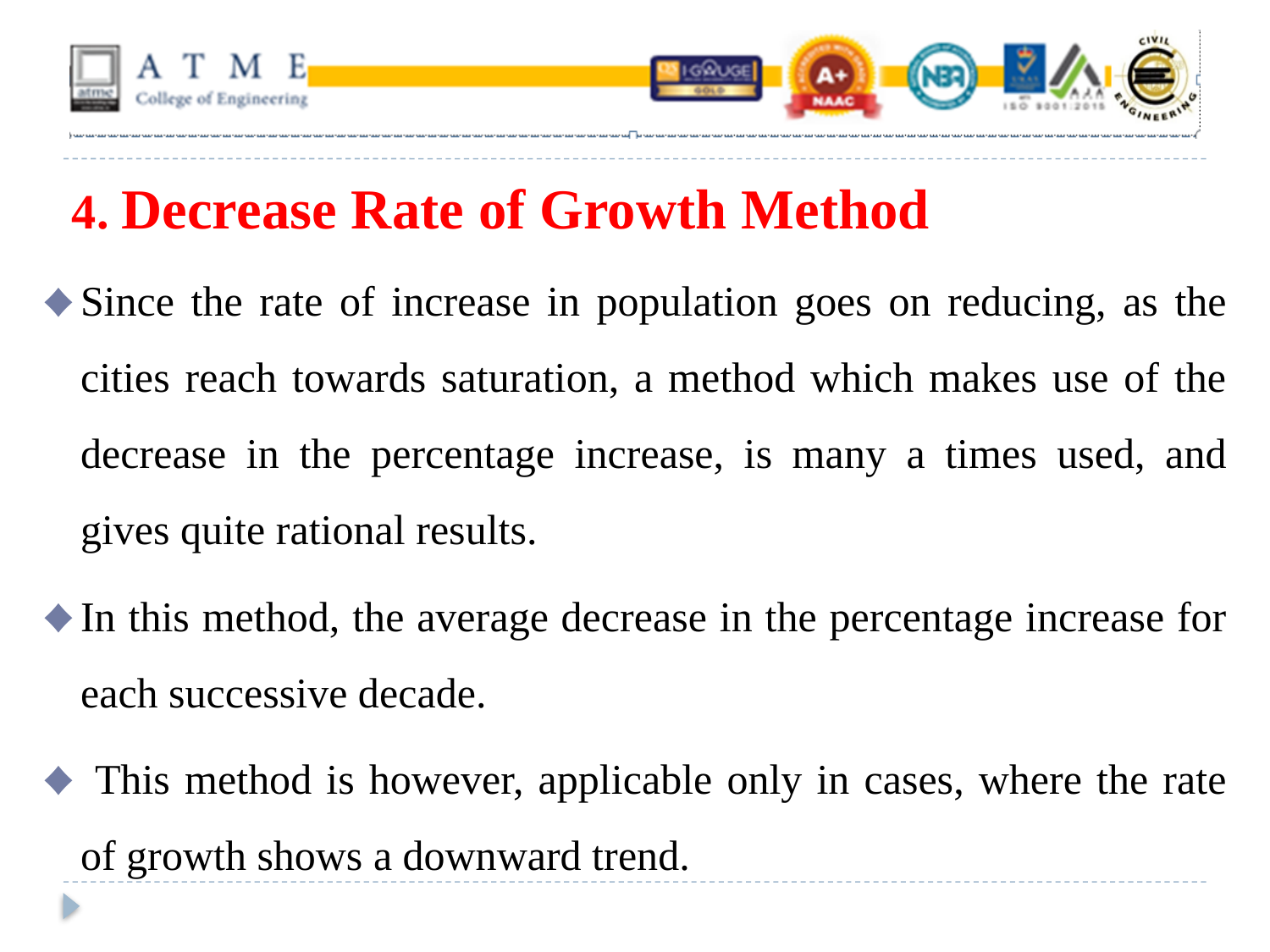

# 4. Decrease Rate of Growth Method
Since the rate of increase in population goes on reducing, as the cities reach towards saturation, a method which makes use of the decrease in the percentage increase, is many a times used, and gives quite rational results.
In this method, the average decrease in the percentage increase for each successive decade.
 This method is however, applicable only in cases, where the rate of growth shows a downward trend.